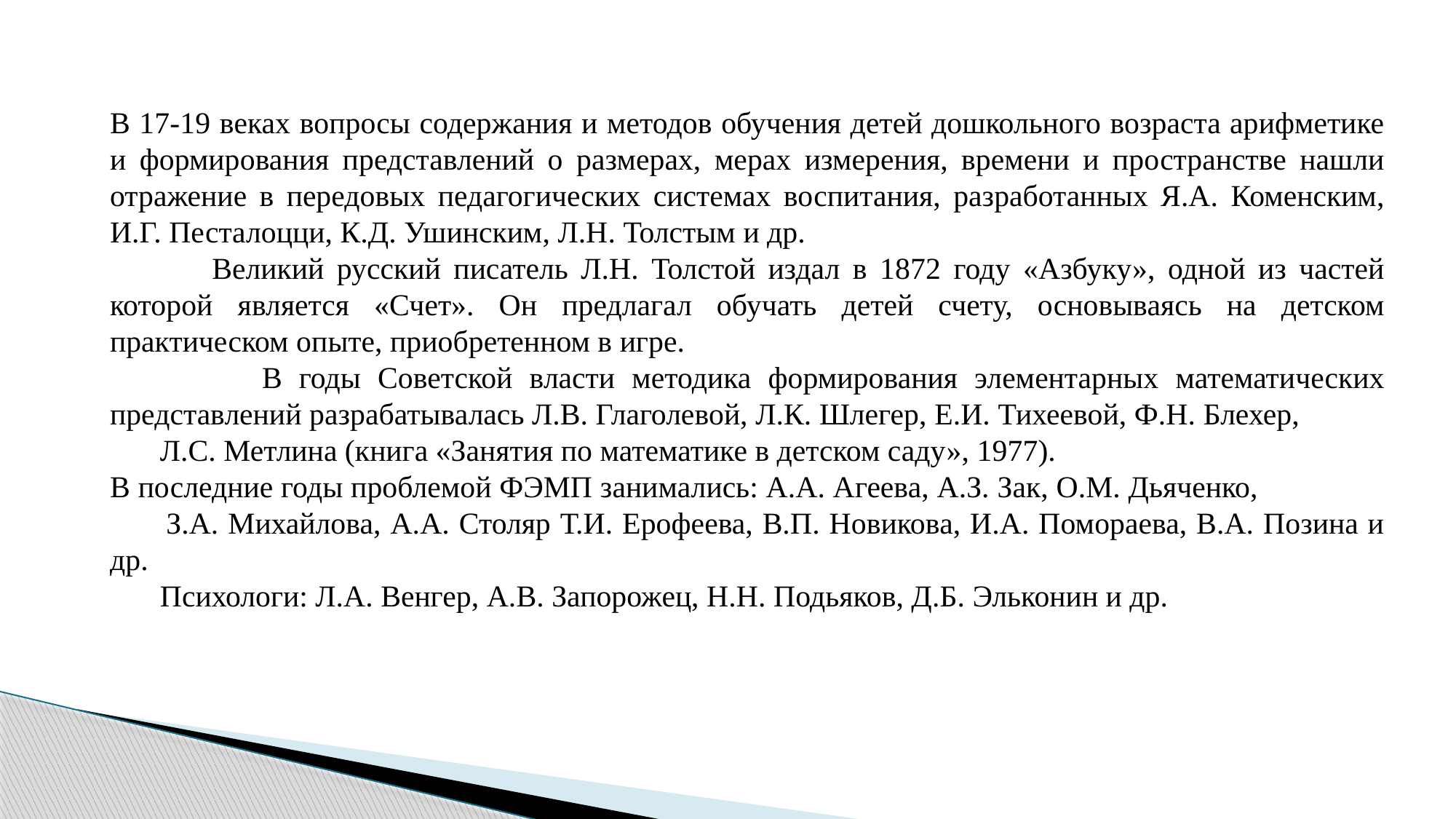

В 17-19 веках вопросы содержания и методов обучения детей дошкольного возраста арифметике и формирования представлений о размерах, мерах измерения, времени и пространстве нашли отражение в передовых педагогических системах воспитания, разработанных Я.А. Коменским, И.Г. Песталоцци, К.Д. Ушинским, Л.Н. Толстым и др.
        Великий русский писатель Л.Н. Толстой издал в 1872 году «Азбуку», одной из частей которой является «Счет». Он предлагал обучать детей счету, основываясь на детском практическом опыте, приобретенном в игре.
         В годы Советской власти методика формирования элементарных математических представлений разрабатывалась Л.В. Глаголевой, Л.К. Шлегер, Е.И. Тихеевой, Ф.Н. Блехер,                 Л.С. Метлина (книга «Занятия по математике в детском саду», 1977).
В последние годы проблемой ФЭМП занимались: А.А. Агеева, А.З. Зак, О.М. Дьяченко,                       З.А. Михайлова, А.А. Столяр Т.И. Ерофеева, В.П. Новикова, И.А. Помораева, В.А. Позина и др.
      Психологи: Л.А. Венгер, А.В. Запорожец, Н.Н. Подьяков, Д.Б. Эльконин и др.